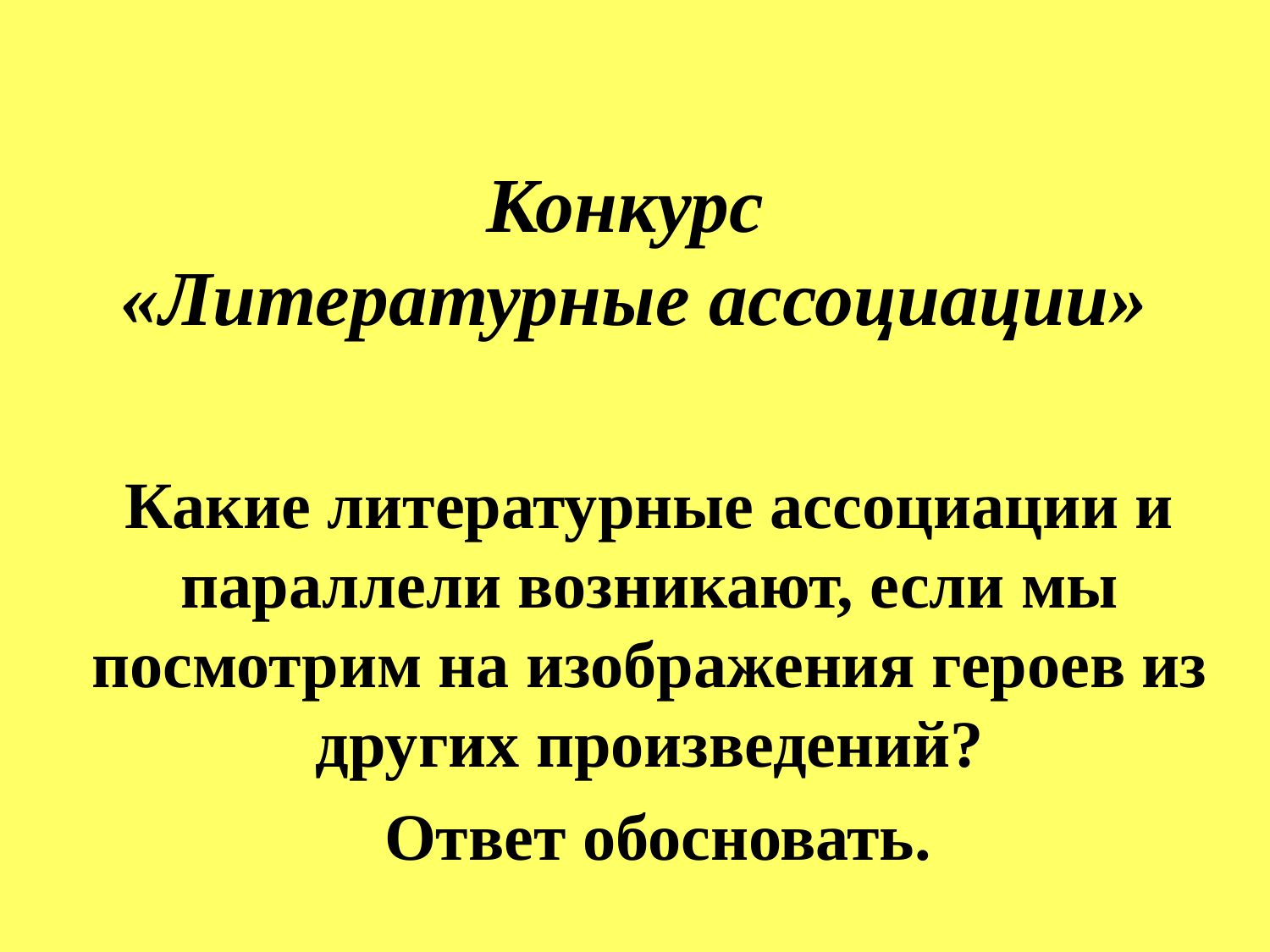

# Конкурс «Литературные ассоциации»
Какие литературные ассоциации и параллели возникают, если мы посмотрим на изображения героев из других произведений?
 Ответ обосновать.